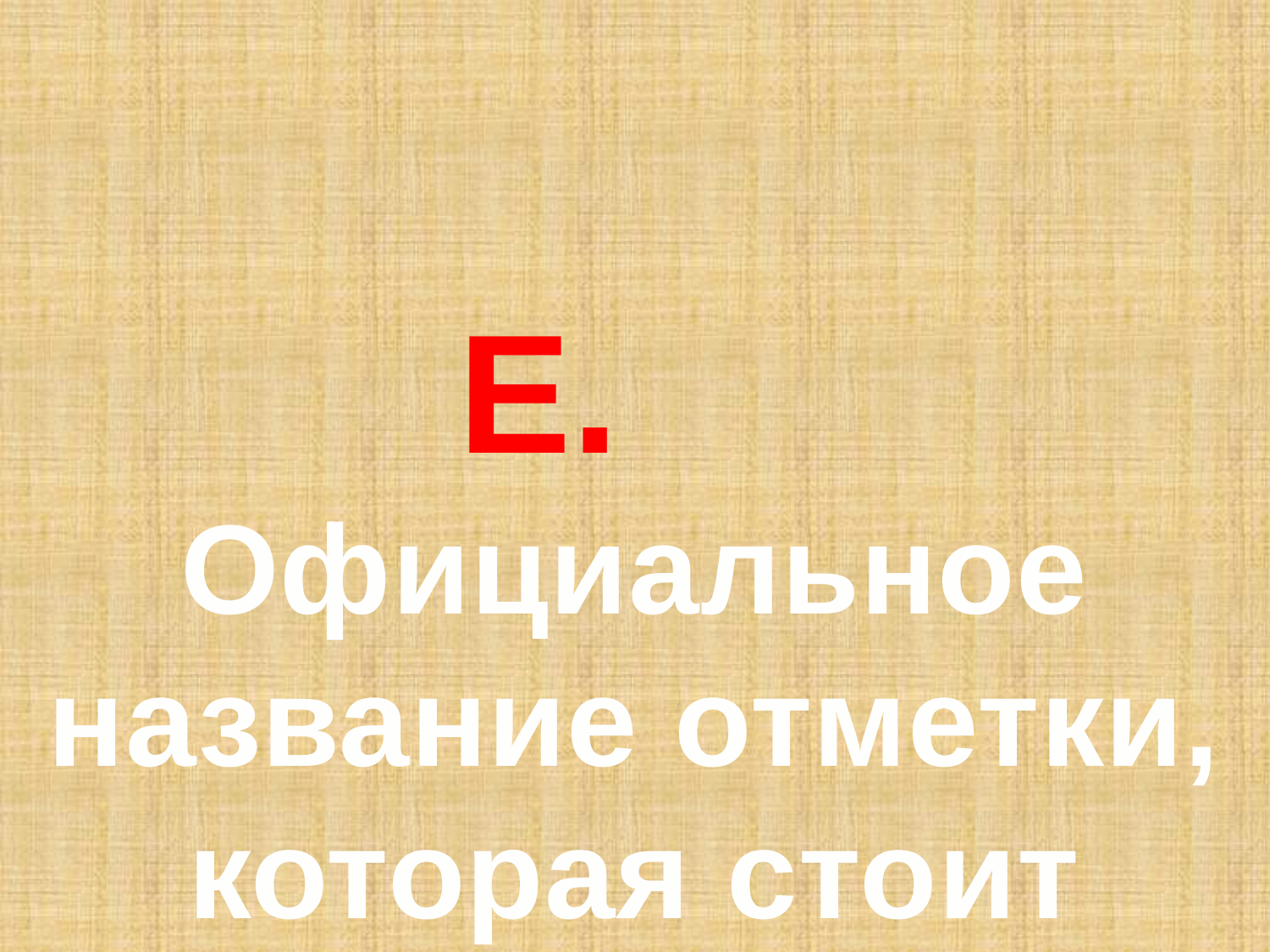

Е.     Официальное название отметки, которая стоит «колом»